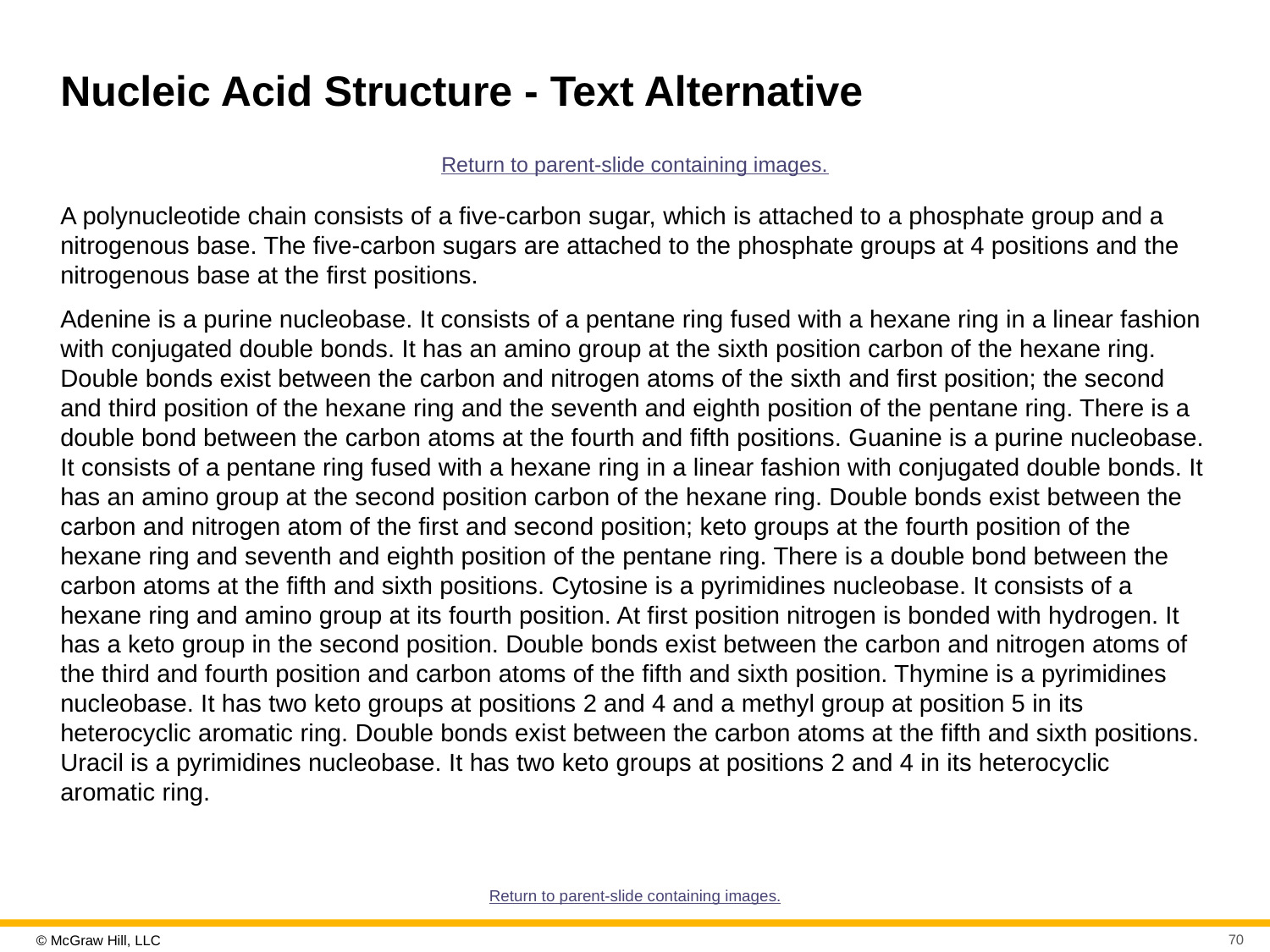

# Nucleic Acid Structure - Text Alternative
Return to parent-slide containing images.
A polynucleotide chain consists of a five-carbon sugar, which is attached to a phosphate group and a nitrogenous base. The five-carbon sugars are attached to the phosphate groups at 4 positions and the nitrogenous base at the first positions.
Adenine is a purine nucleobase. It consists of a pentane ring fused with a hexane ring in a linear fashion with conjugated double bonds. It has an amino group at the sixth position carbon of the hexane ring. Double bonds exist between the carbon and nitrogen atoms of the sixth and first position; the second and third position of the hexane ring and the seventh and eighth position of the pentane ring. There is a double bond between the carbon atoms at the fourth and fifth positions. Guanine is a purine nucleobase. It consists of a pentane ring fused with a hexane ring in a linear fashion with conjugated double bonds. It has an amino group at the second position carbon of the hexane ring. Double bonds exist between the carbon and nitrogen atom of the first and second position; keto groups at the fourth position of the hexane ring and seventh and eighth position of the pentane ring. There is a double bond between the carbon atoms at the fifth and sixth positions. Cytosine is a pyrimidines nucleobase. It consists of a hexane ring and amino group at its fourth position. At first position nitrogen is bonded with hydrogen. It has a keto group in the second position. Double bonds exist between the carbon and nitrogen atoms of the third and fourth position and carbon atoms of the fifth and sixth position. Thymine is a pyrimidines nucleobase. It has two keto groups at positions 2 and 4 and a methyl group at position 5 in its heterocyclic aromatic ring. Double bonds exist between the carbon atoms at the fifth and sixth positions. Uracil is a pyrimidines nucleobase. It has two keto groups at positions 2 and 4 in its heterocyclic aromatic ring.
Return to parent-slide containing images.
70